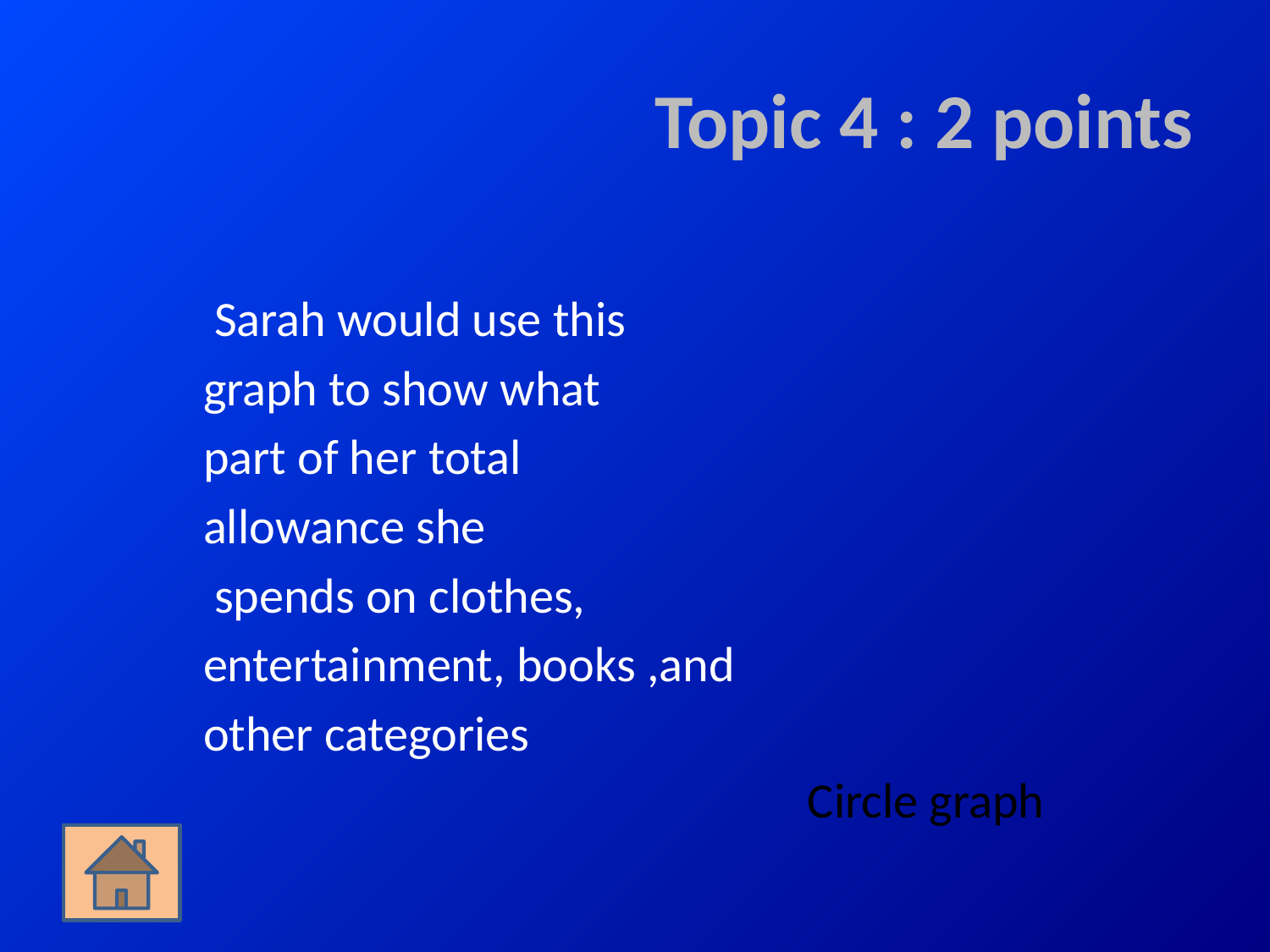

# Topic 4 : 2 points

 Sarah would use this
graph to show what
part of her total
allowance she
 spends on clothes,
entertainment, books ,and
other categories

Circle graph